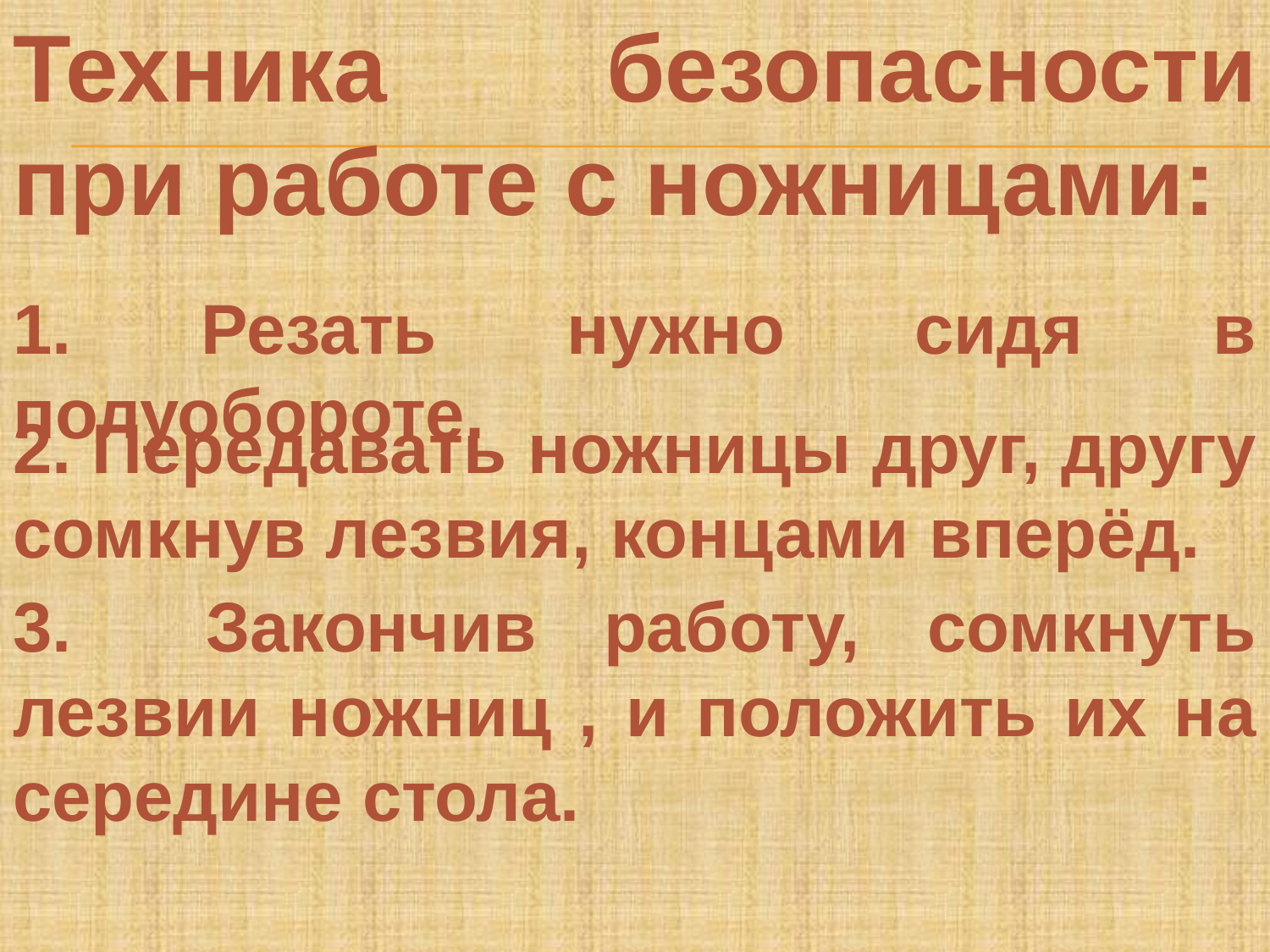

Техника безопасности при работе с ножницами:
1. Резать нужно сидя в полуобороте.
2. Передавать ножницы друг, другу сомкнув лезвия, концами вперёд.
3.  Закончив работу, сомкнуть лезвии ножниц , и положить их на середине стола.